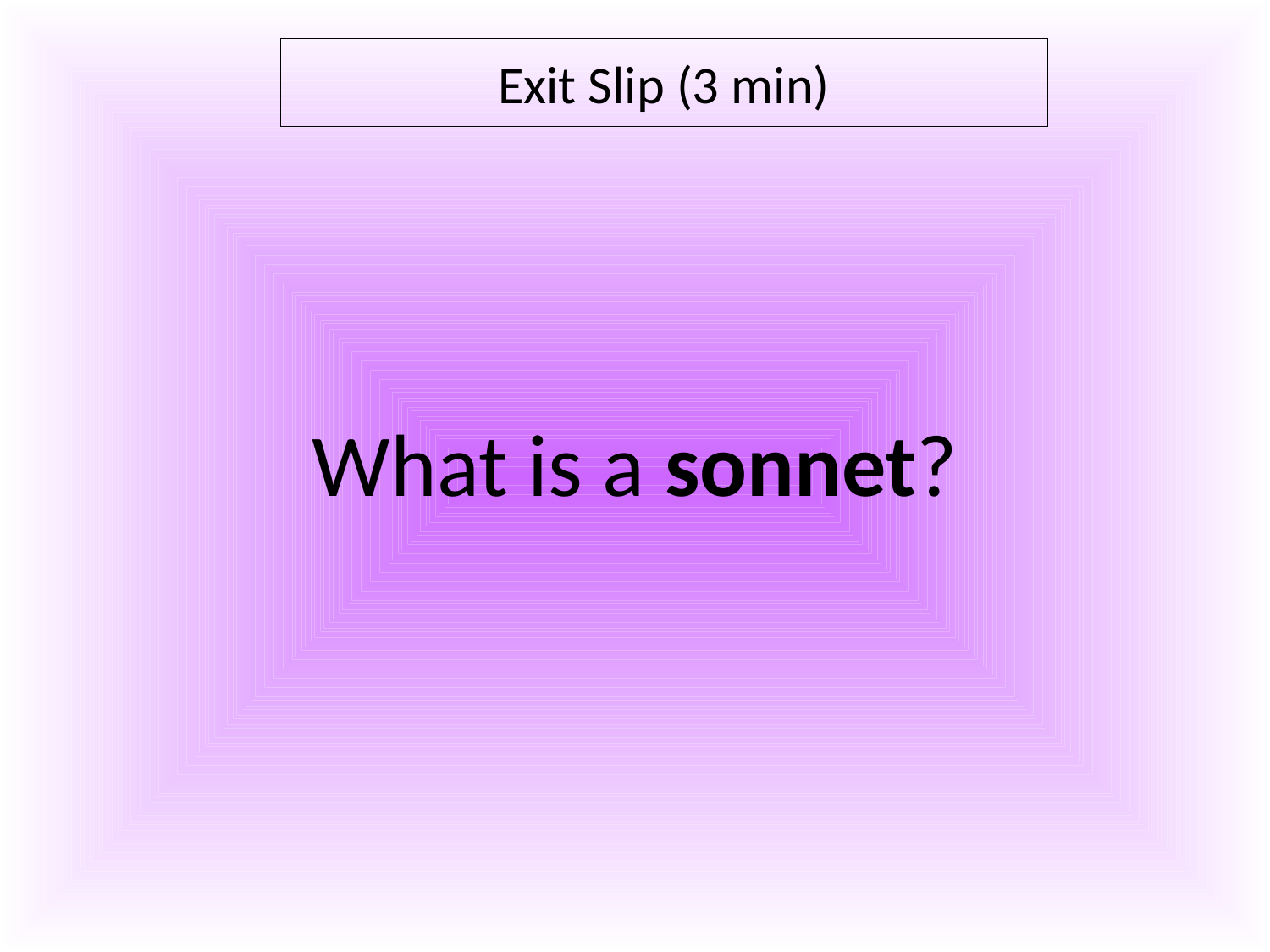

Exit Slip (3 min)
What is a sonnet?